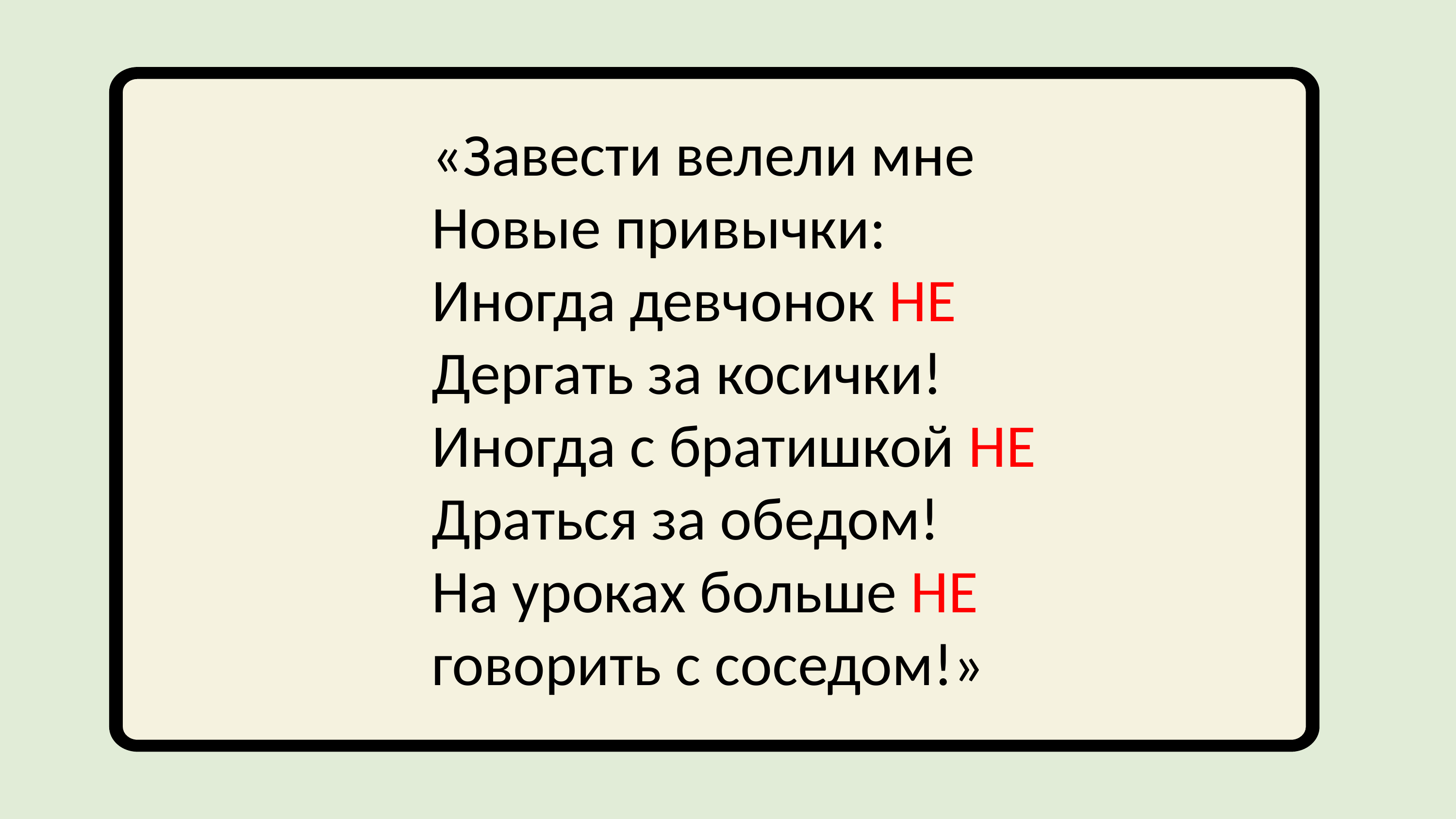

«Завести велели мне
Новые привычки:
Иногда девчонок НЕ
Дергать за косички!
Иногда с братишкой НЕ
Драться за обедом!
На уроках больше НЕ
говорить с соседом!»